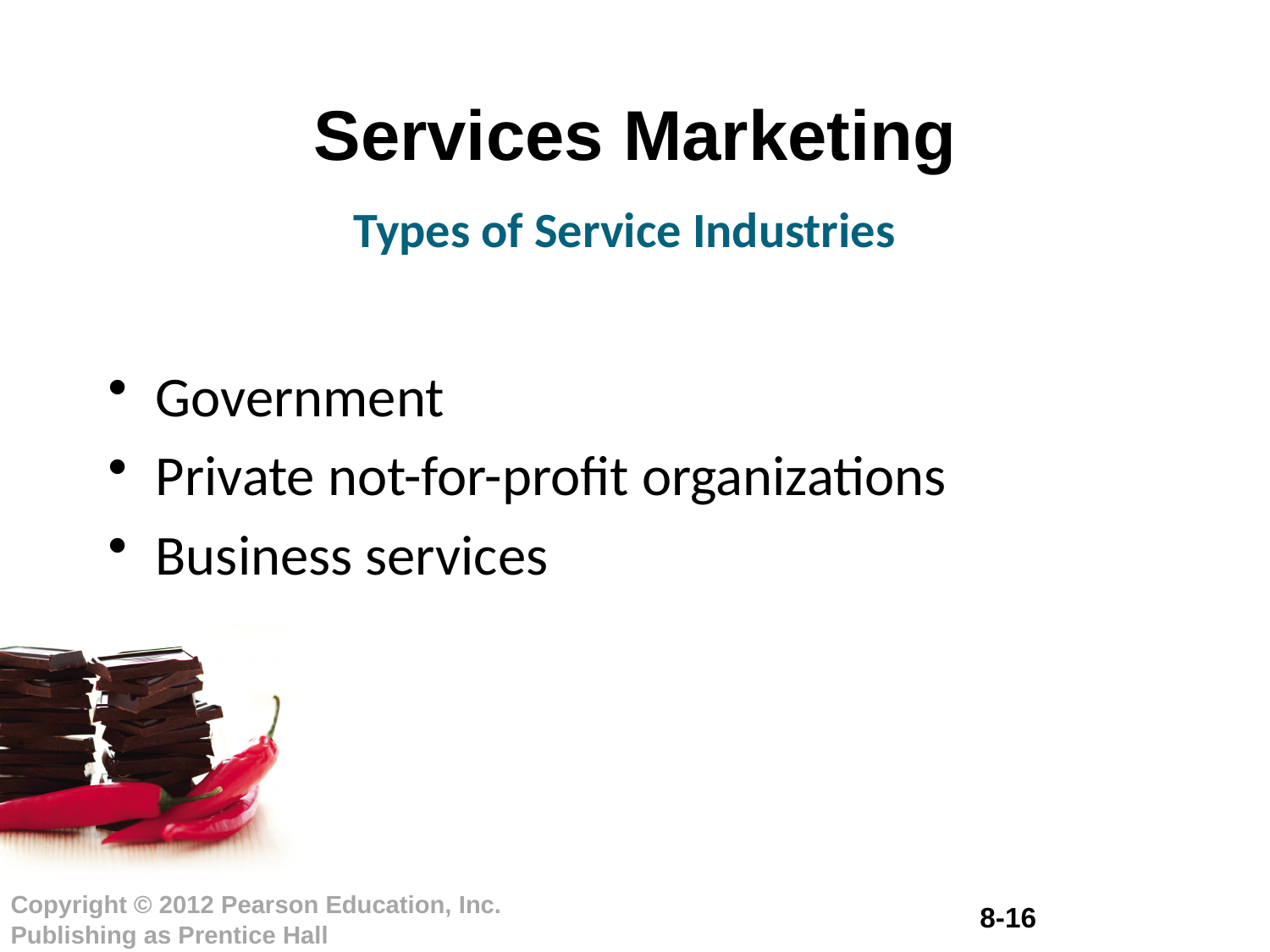

# Services Marketing
Types of Service Industries

Government
Private not-for-profit organizations
Business services